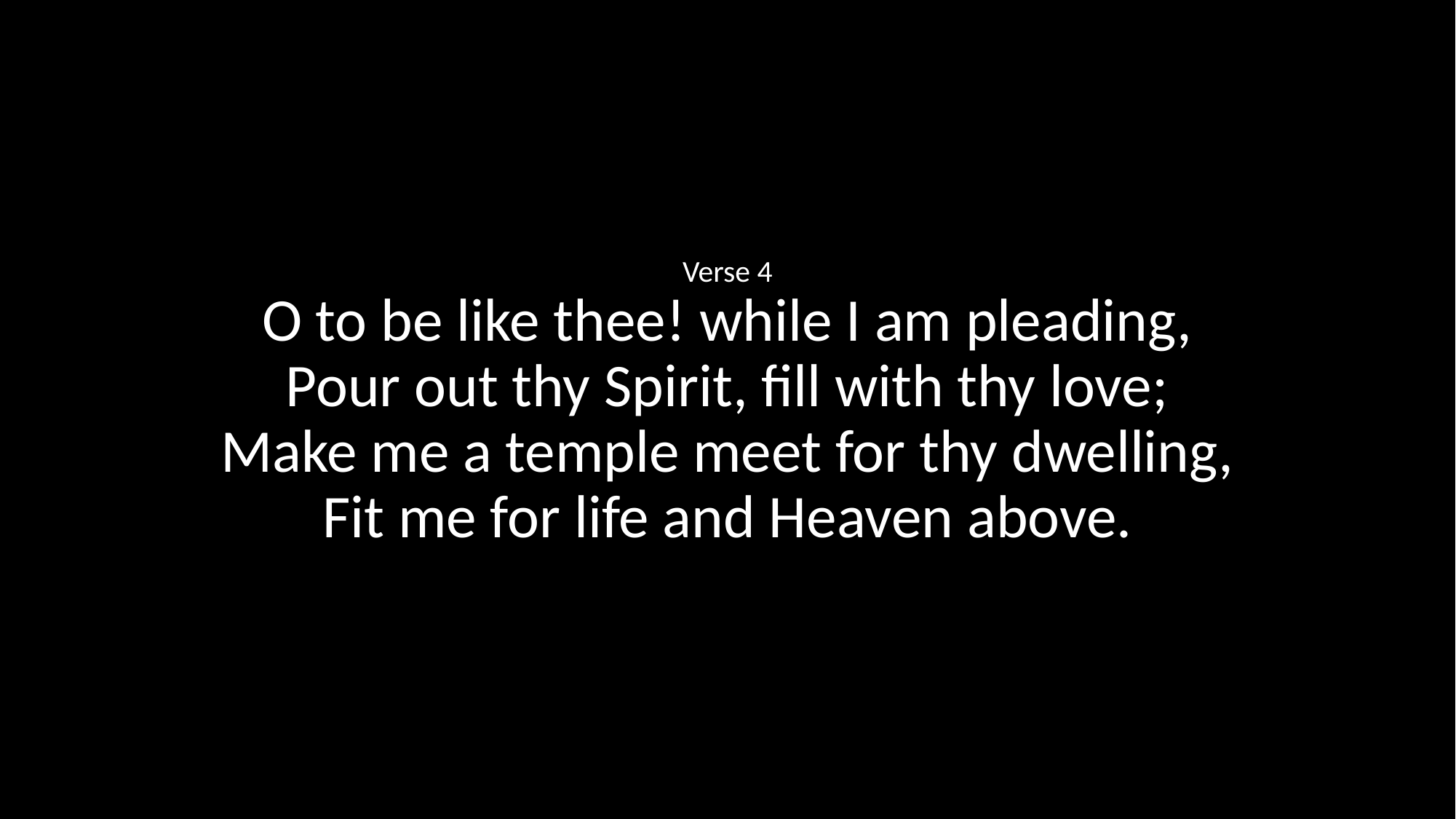

Verse 4
O to be like thee! while I am pleading,
Pour out thy Spirit, fill with thy love;
Make me a temple meet for thy dwelling,
Fit me for life and Heaven above.